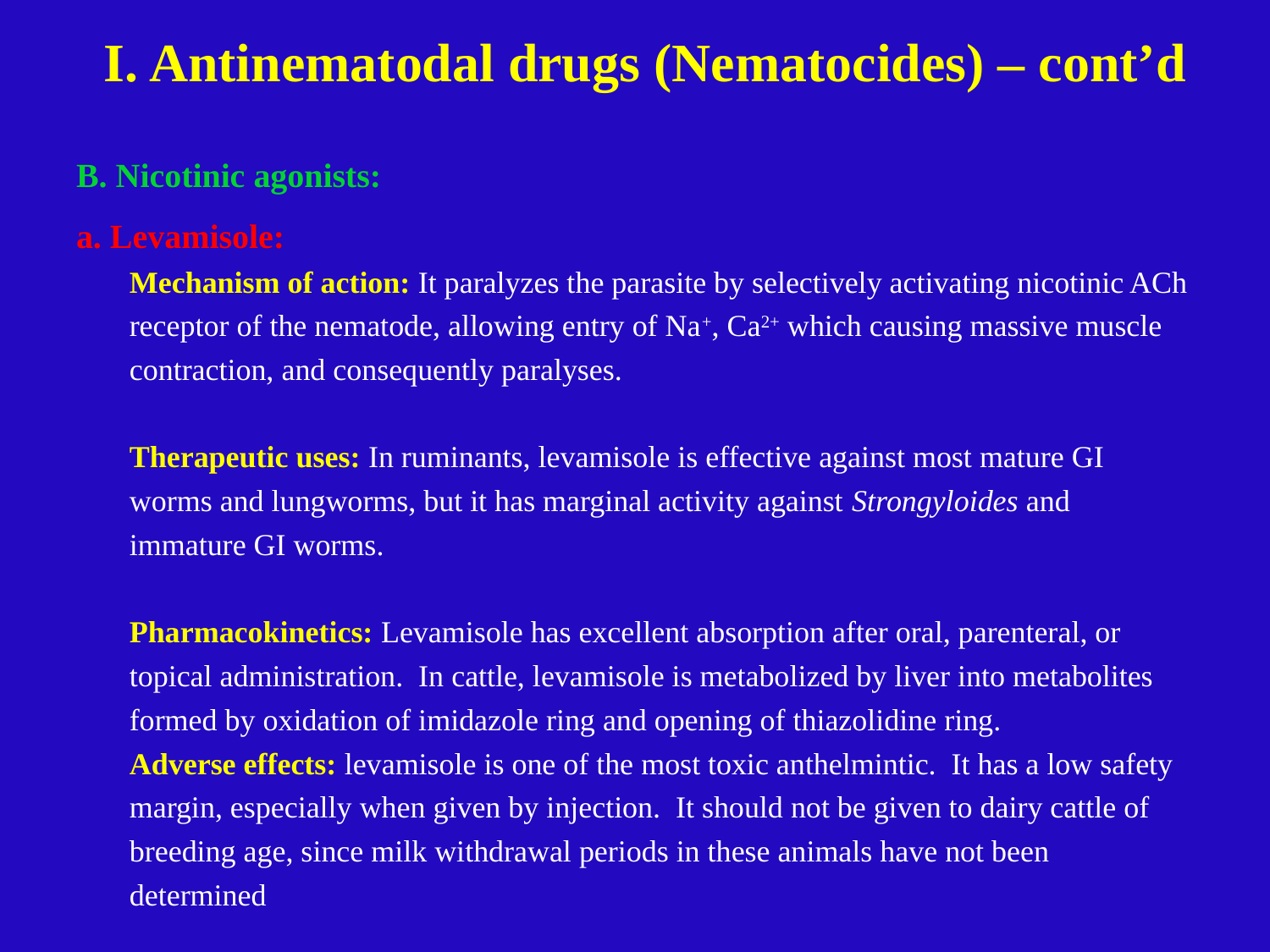

# I. Antinematodal drugs (Nematocides) – cont’d
B. Nicotinic agonists:
a. Levamisole:
Mechanism of action: It paralyzes the parasite by selectively activating nicotinic ACh receptor of the nematode, allowing entry of Na+, Ca2+ which causing massive muscle contraction, and consequently paralyses.

Therapeutic uses: In ruminants, levamisole is effective against most mature GI worms and lungworms, but it has marginal activity against Strongyloides and immature GI worms.

Pharmacokinetics: Levamisole has excellent absorption after oral, parenteral, or topical administration.  In cattle, levamisole is metabolized by liver into metabolites formed by oxidation of imidazole ring and opening of thiazolidine ring.
Adverse effects: levamisole is one of the most toxic anthelmintic.  It has a low safety margin, especially when given by injection.  It should not be given to dairy cattle of breeding age, since milk withdrawal periods in these animals have not been determined